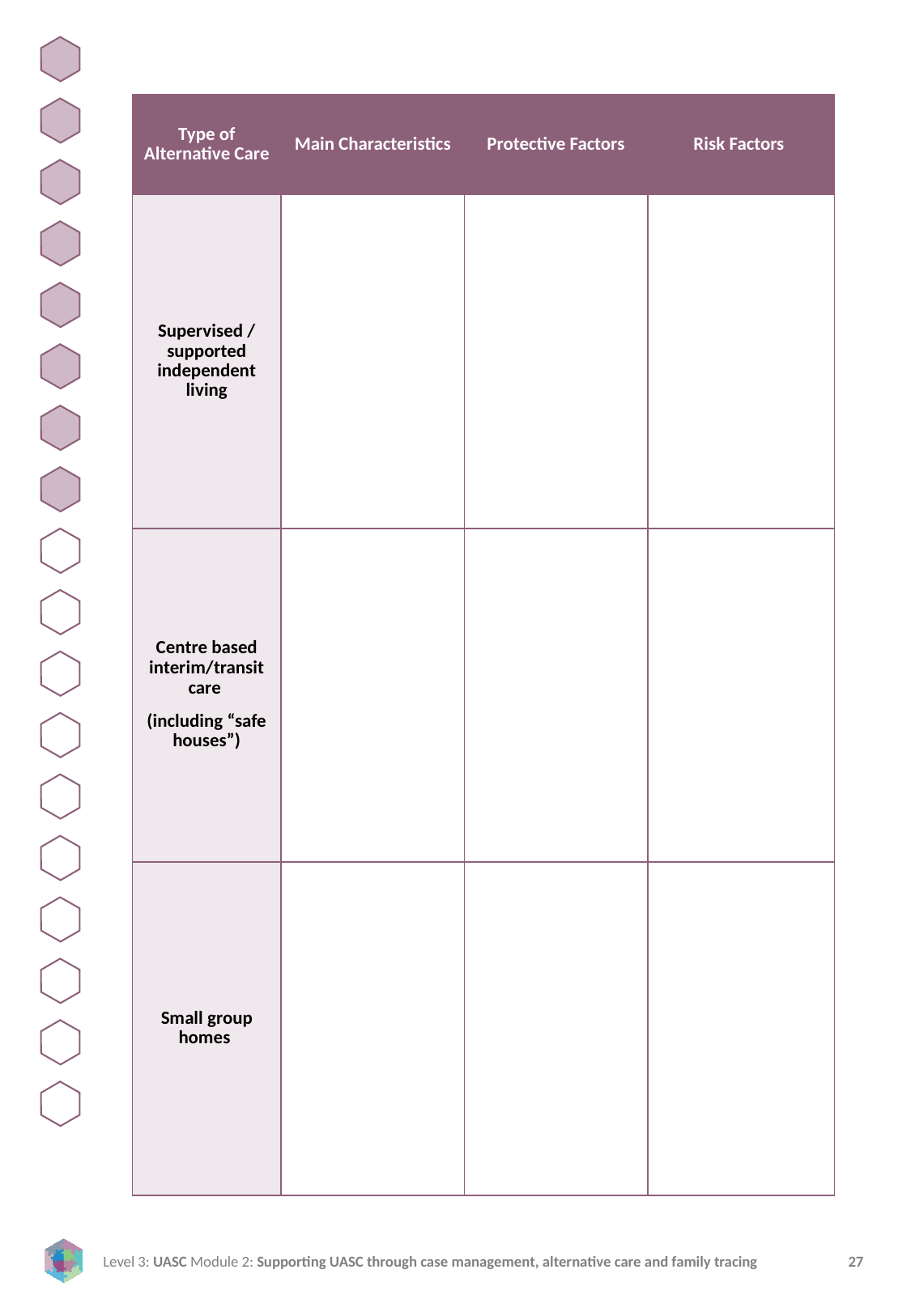

| Type of Alternative Care | Main Characteristics | Protective Factors | Risk Factors |
| --- | --- | --- | --- |
| Supervised / supported independent living |  |  |  |
| Centre based interim/transit care (including “safe houses”) |  |  |  |
| Small group homes |  |  |  |